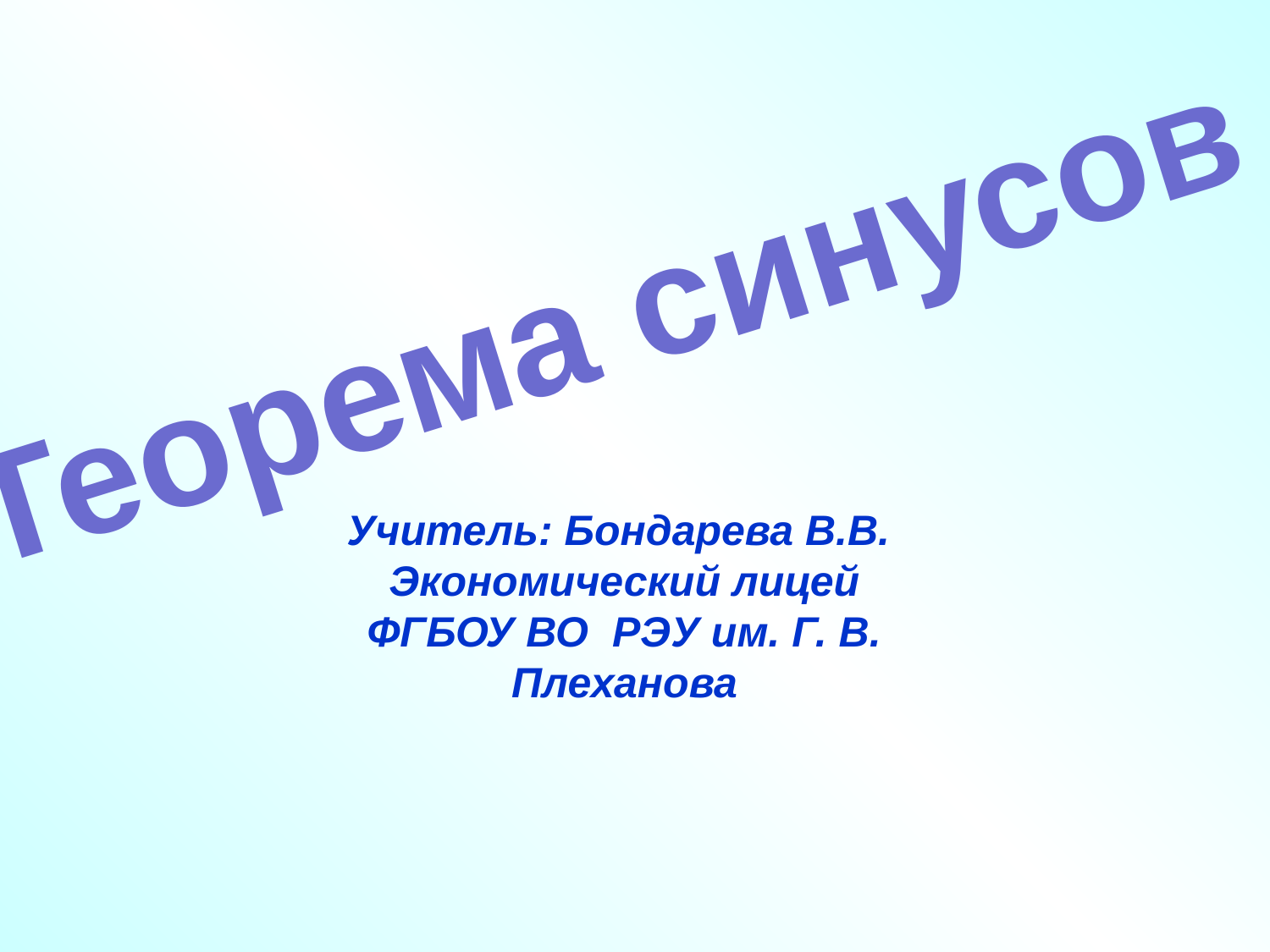

Теорема синусов
Учитель: Бондарева В.В.
Экономический лицей ФГБОУ ВО  РЭУ им. Г. В. Плеханова